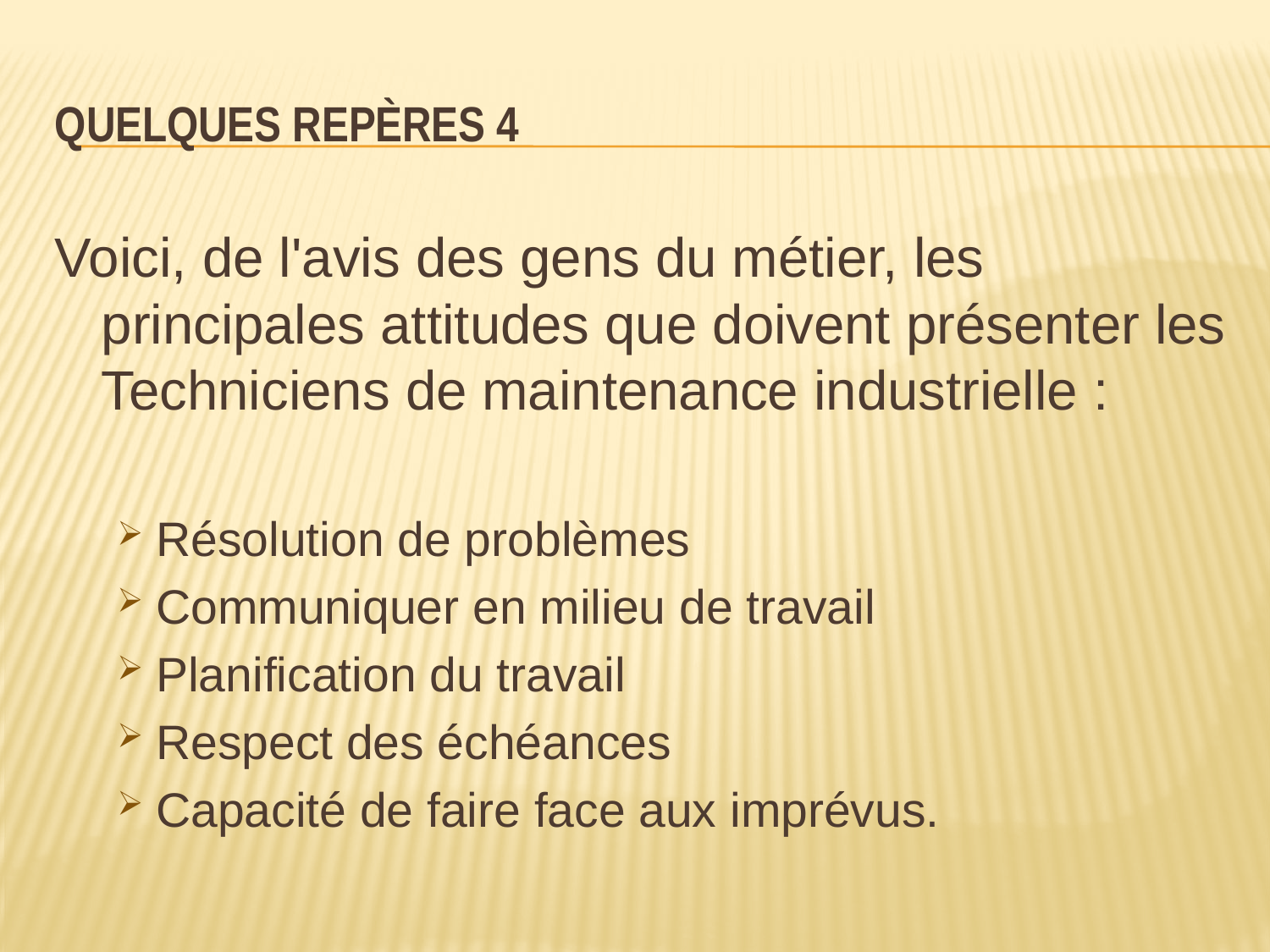

# Quelques repères 4
Voici, de l'avis des gens du métier, les principales attitudes que doivent présenter les Techniciens de maintenance industrielle :

Résolution de problèmes
Communiquer en milieu de travail
Planification du travail
Respect des échéances
Capacité de faire face aux imprévus.